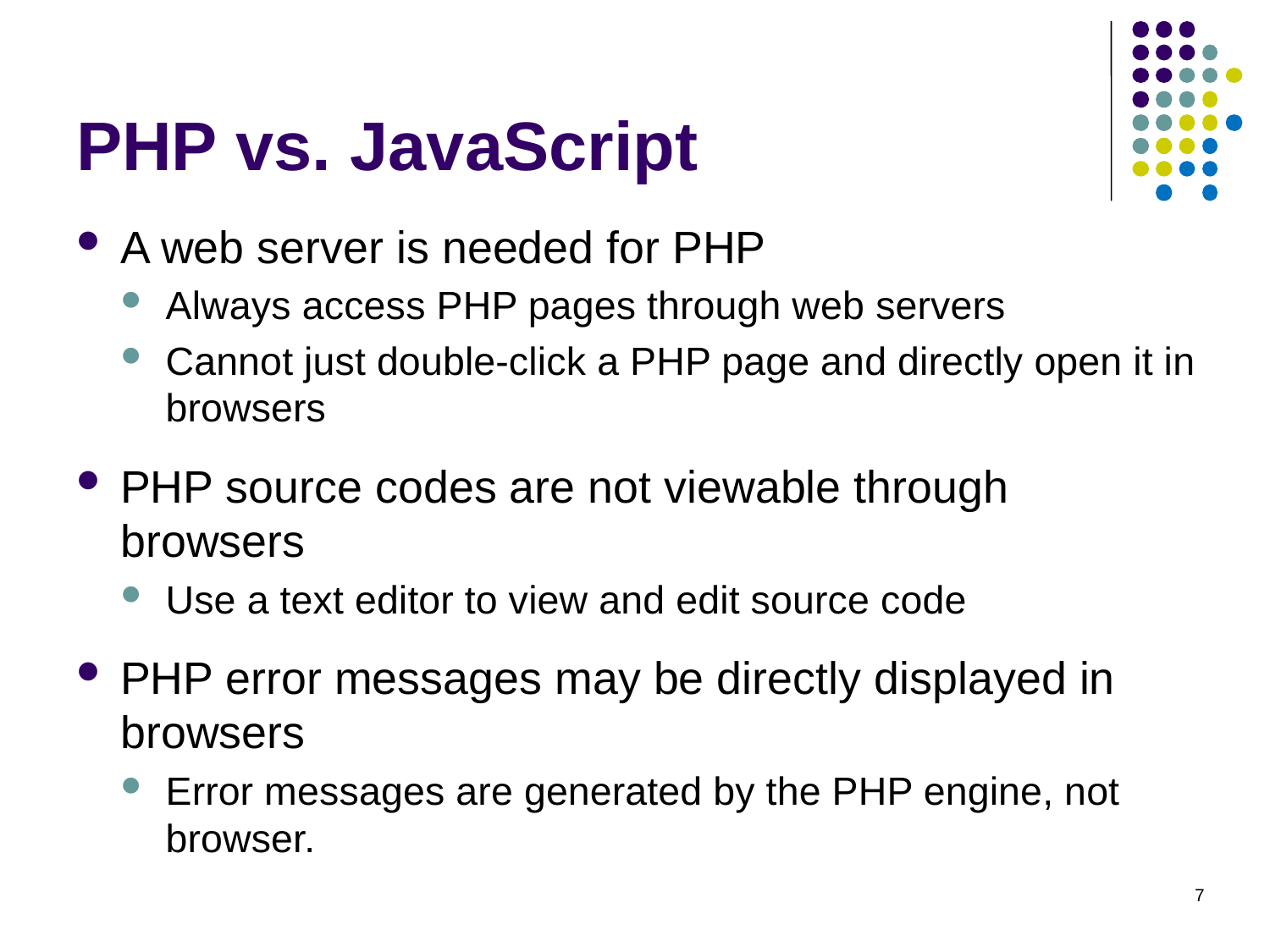

# PHP vs. JavaScript
A web server is needed for PHP
Always access PHP pages through web servers
Cannot just double-click a PHP page and directly open it in browsers
PHP source codes are not viewable through browsers
Use a text editor to view and edit source code
PHP error messages may be directly displayed in browsers
Error messages are generated by the PHP engine, not browser.
7